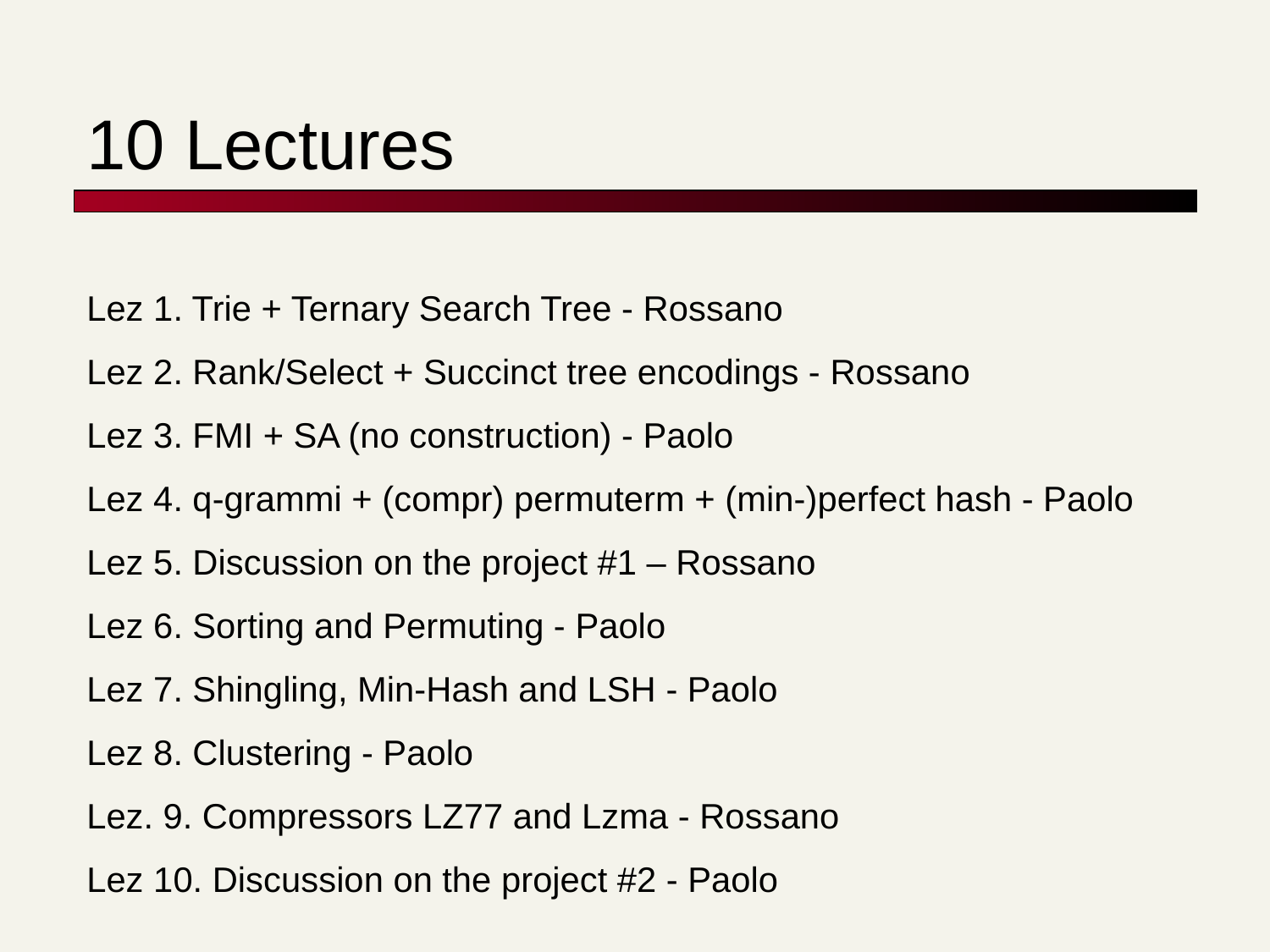

# 10 Lectures
Lez 1. Trie + Ternary Search Tree - Rossano
Lez 2. Rank/Select + Succinct tree encodings - Rossano
Lez 3. FMI + SA (no construction) - Paolo
Lez 4. q-grammi + (compr) permuterm + (min-)perfect hash - Paolo
Lez 5. Discussion on the project #1 – Rossano
Lez 6. Sorting and Permuting - Paolo
Lez 7. Shingling, Min-Hash and LSH - Paolo
Lez 8. Clustering - Paolo
Lez. 9. Compressors LZ77 and Lzma - Rossano
Lez 10. Discussion on the project #2 - Paolo